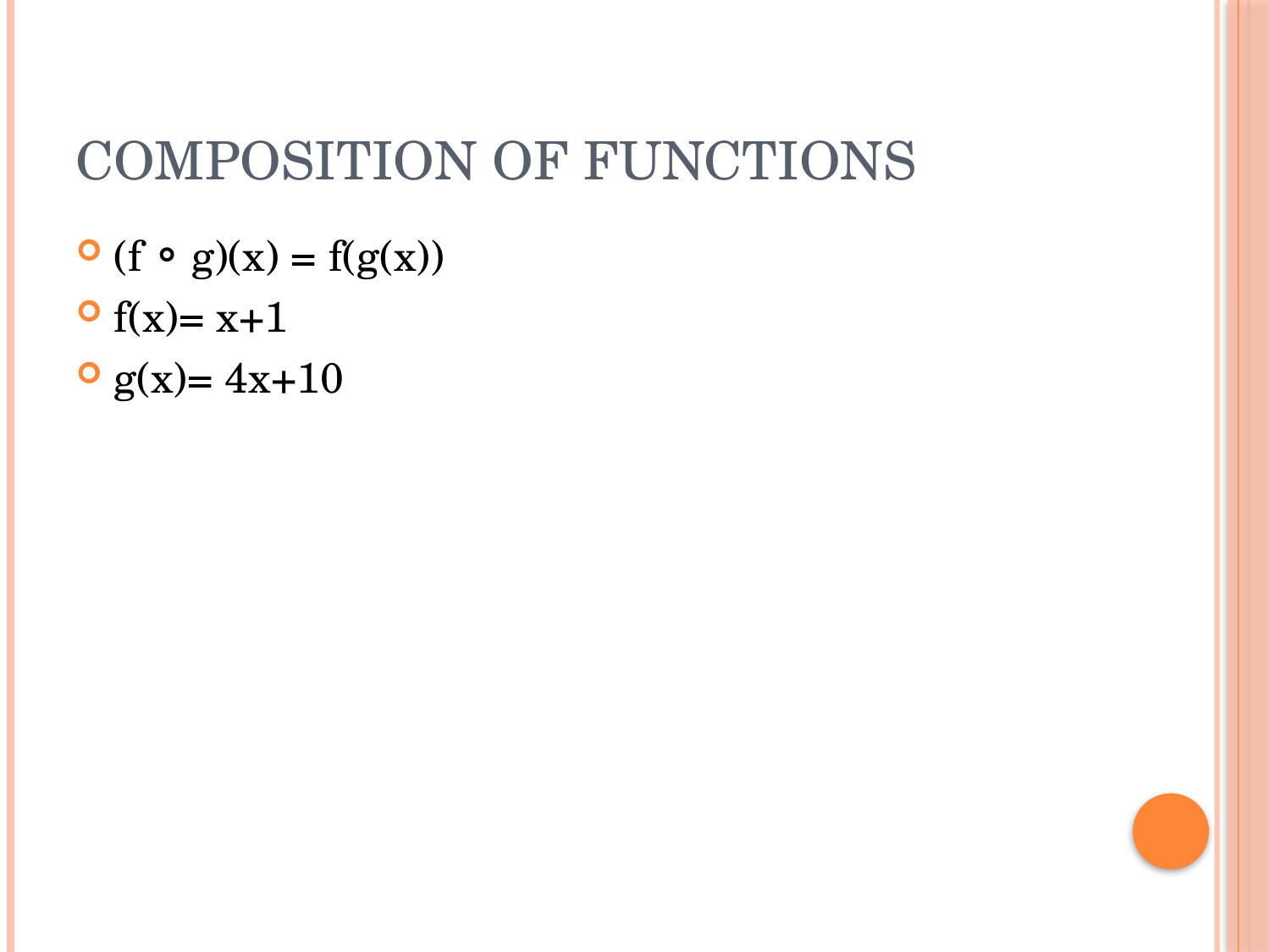

# Composition of Functions
(f ◦ g)(x) = f(g(x))
f(x)= x+1
g(x)= 4x+10